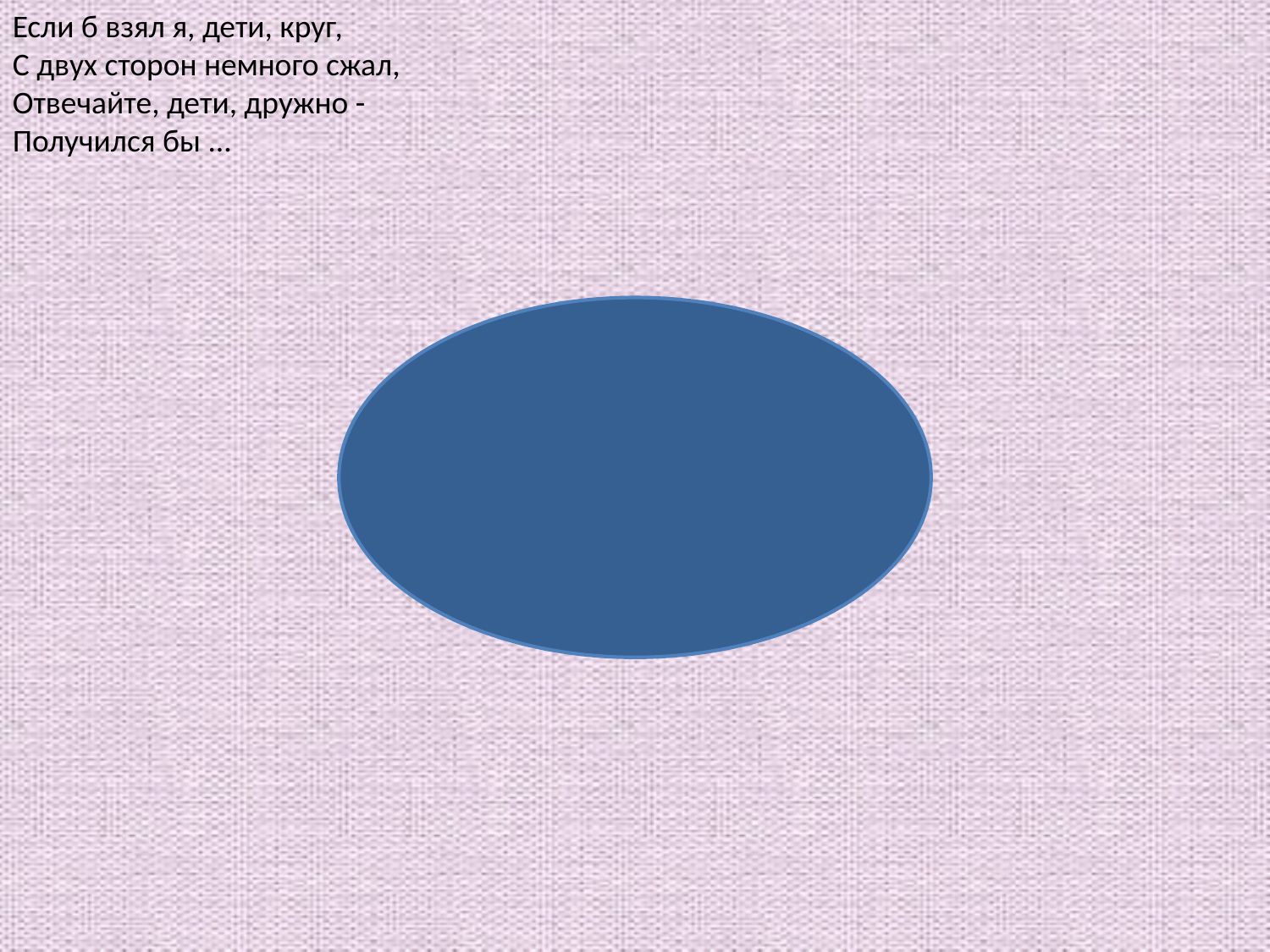

Если б взял я, дети, круг,
С двух сторон немного сжал,
Отвечайте, дети, дружно -
Получился бы ...